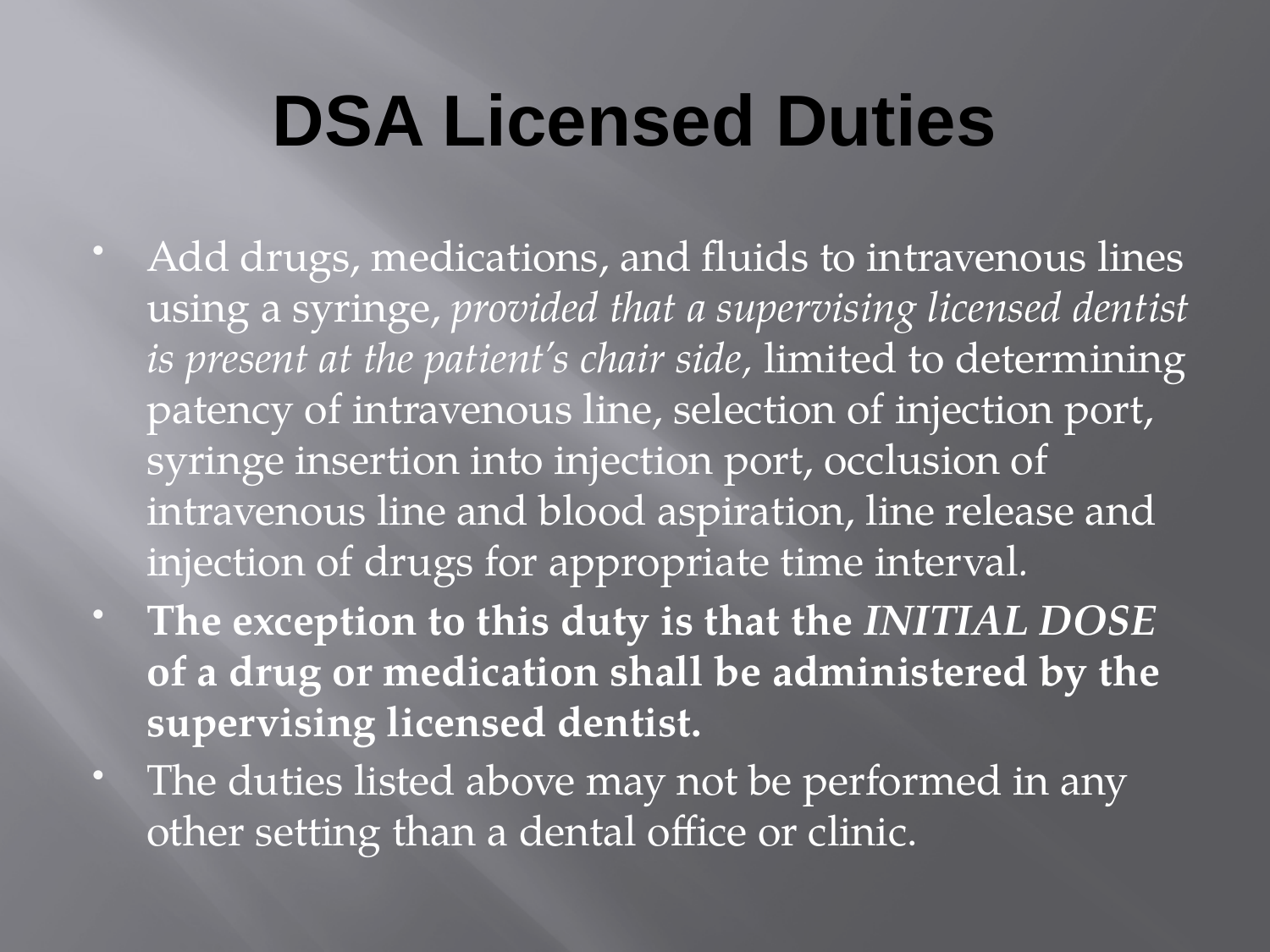

# DSA Licensed Duties
Add drugs, medications, and fluids to intravenous lines using a syringe, provided that a supervising licensed dentist is present at the patient’s chair side, limited to determining patency of intravenous line, selection of injection port, syringe insertion into injection port, occlusion of intravenous line and blood aspiration, line release and injection of drugs for appropriate time interval.
The exception to this duty is that the INITIAL DOSE of a drug or medication shall be administered by the supervising licensed dentist.
The duties listed above may not be performed in any other setting than a dental office or clinic.